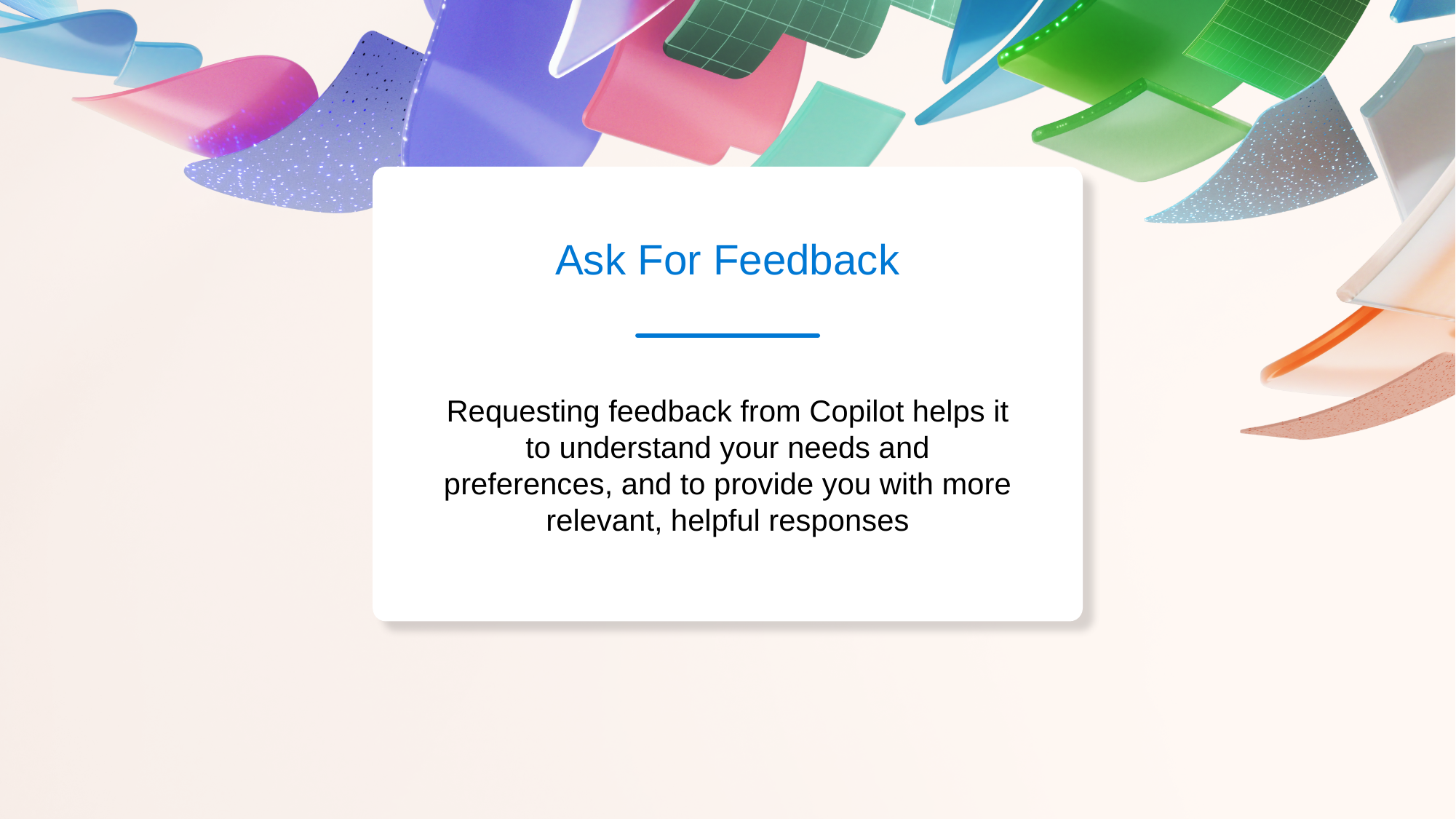

# Ask For Feedback
Requesting feedback from Copilot helps it to understand your needs and preferences, and to provide you with more relevant, helpful responses